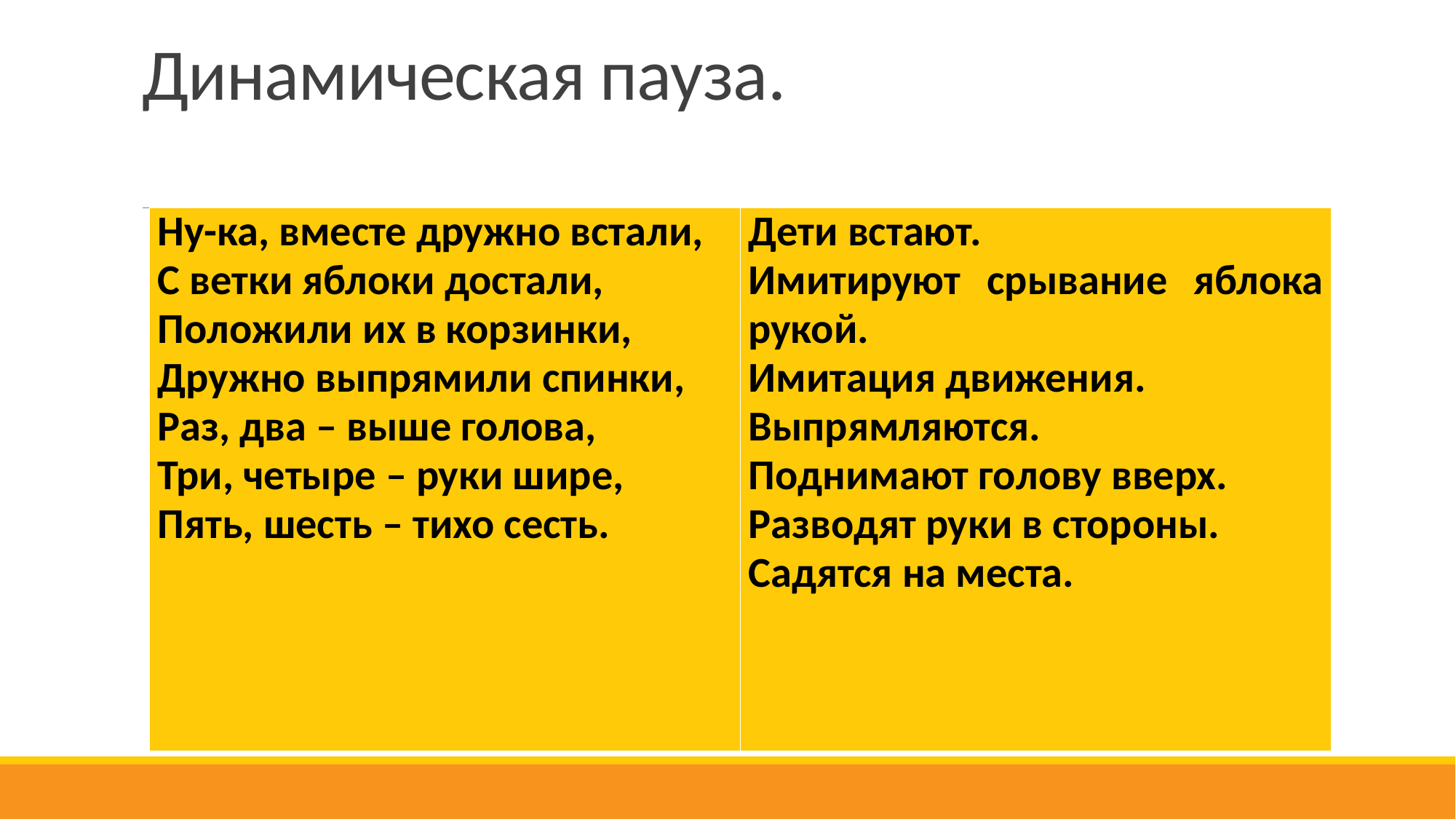

# Динамическая пауза.
| Ну-ка, вместе дружно встали, С ветки яблоки достали, Положили их в корзинки, Дружно выпрямили спинки, Раз, два – выше голова, Три, четыре – руки шире, Пять, шесть – тихо сесть. | Дети встают. Имитируют срывание яблока рукой. Имитация движения. Выпрямляются. Поднимают голову вверх. Разводят руки в стороны. Садятся на места. |
| --- | --- |